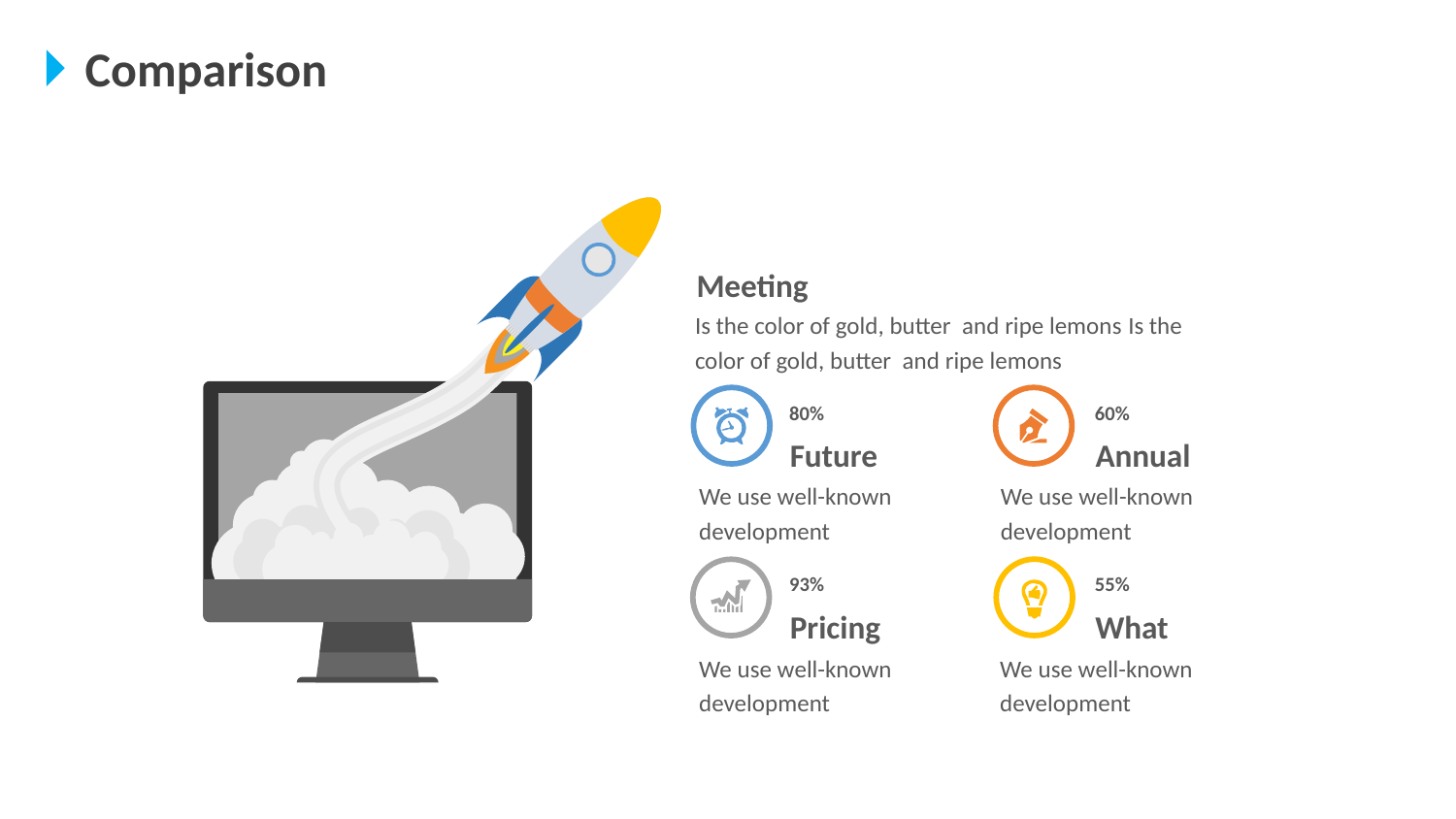

Comparison

Meeting
Is the color of gold, butter  and ripe lemons Is the color of gold, butter  and ripe lemons

80%
60%

Future
Annual
We use well-known development
We use well-known development

93%
55%

Pricing
What
We use well-known development
We use well-known development